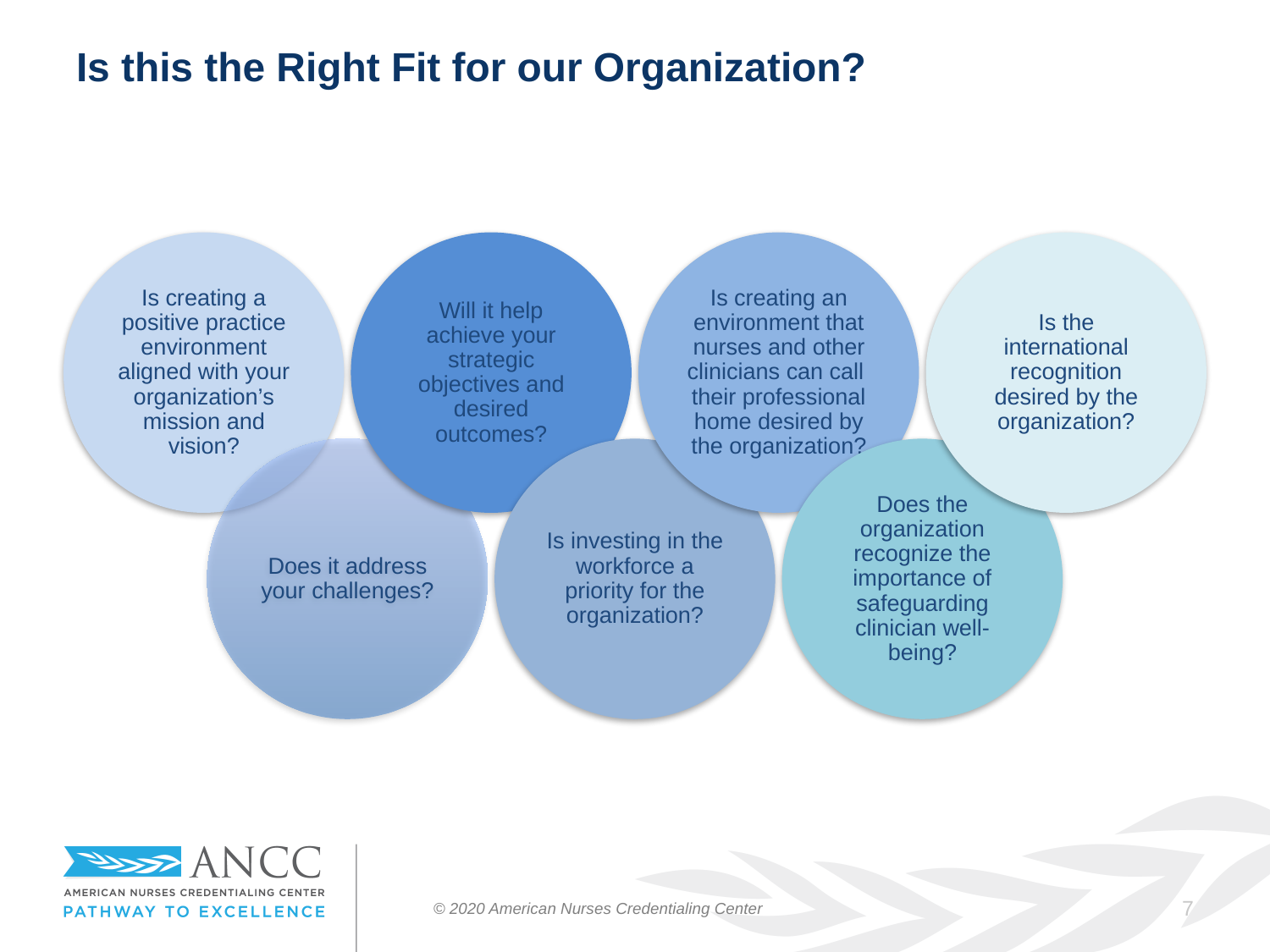

# Is this the Right Fit for our Organization?
Is creating a positive practice environment aligned with your organization’s mission and vision?
Does it address your challenges?
Will it help achieve your strategic objectives and desired outcomes?
Is investing in the workforce a priority for the organization?
Is creating an environment that nurses and other clinicians can call  their professional home desired by the organization?
Does the organization recognize the importance of safeguarding clinician well-being?
Is the international recognition desired by the organization?
© 2020 American Nurses Credentialing Center
7